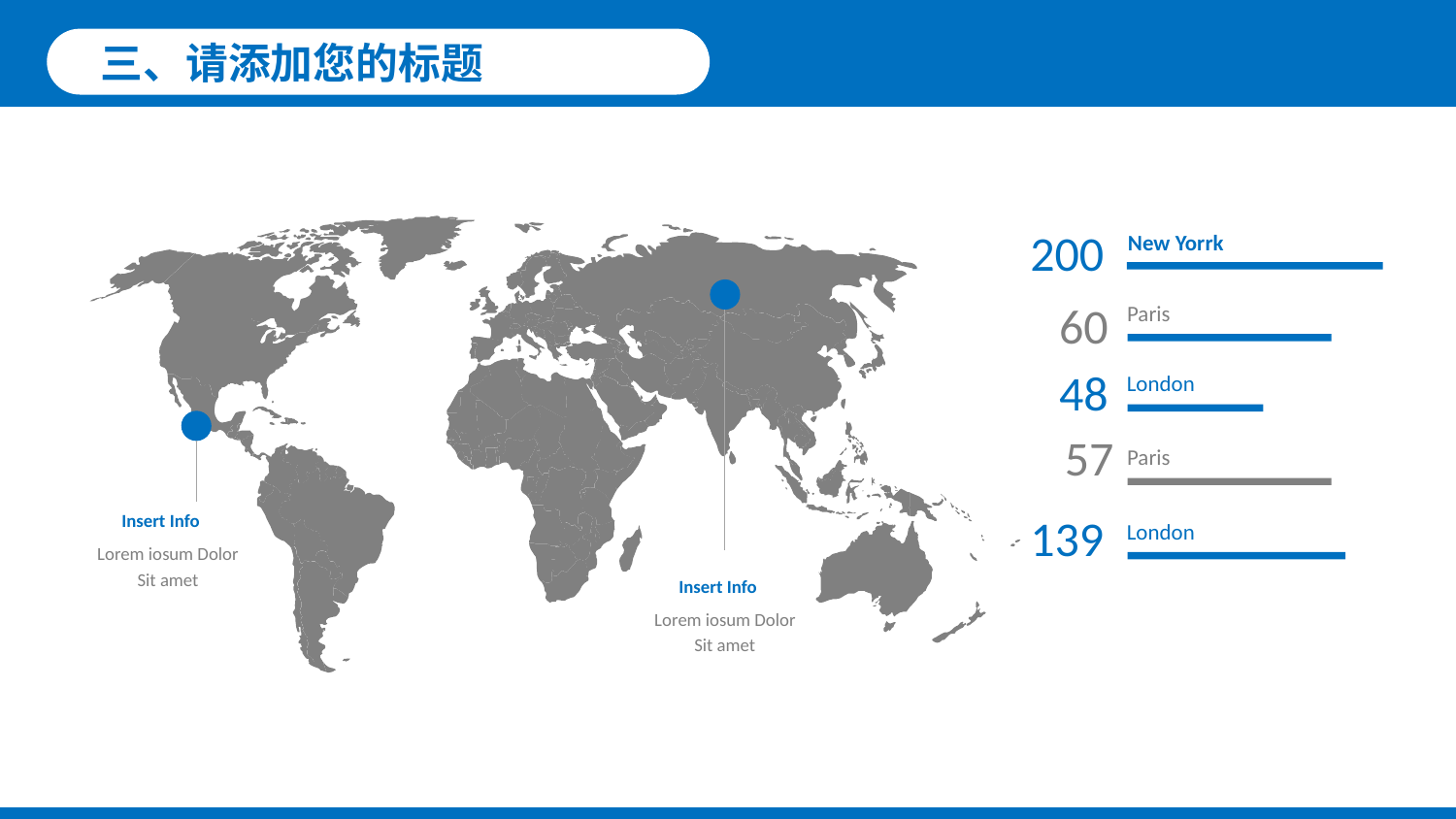

200
New Yorrk

Insert Info
Lorem iosum Dolor
Sit amet
60
Paris

48
London

Insert Info
Lorem iosum Dolor
Sit amet
57
Paris

139
London